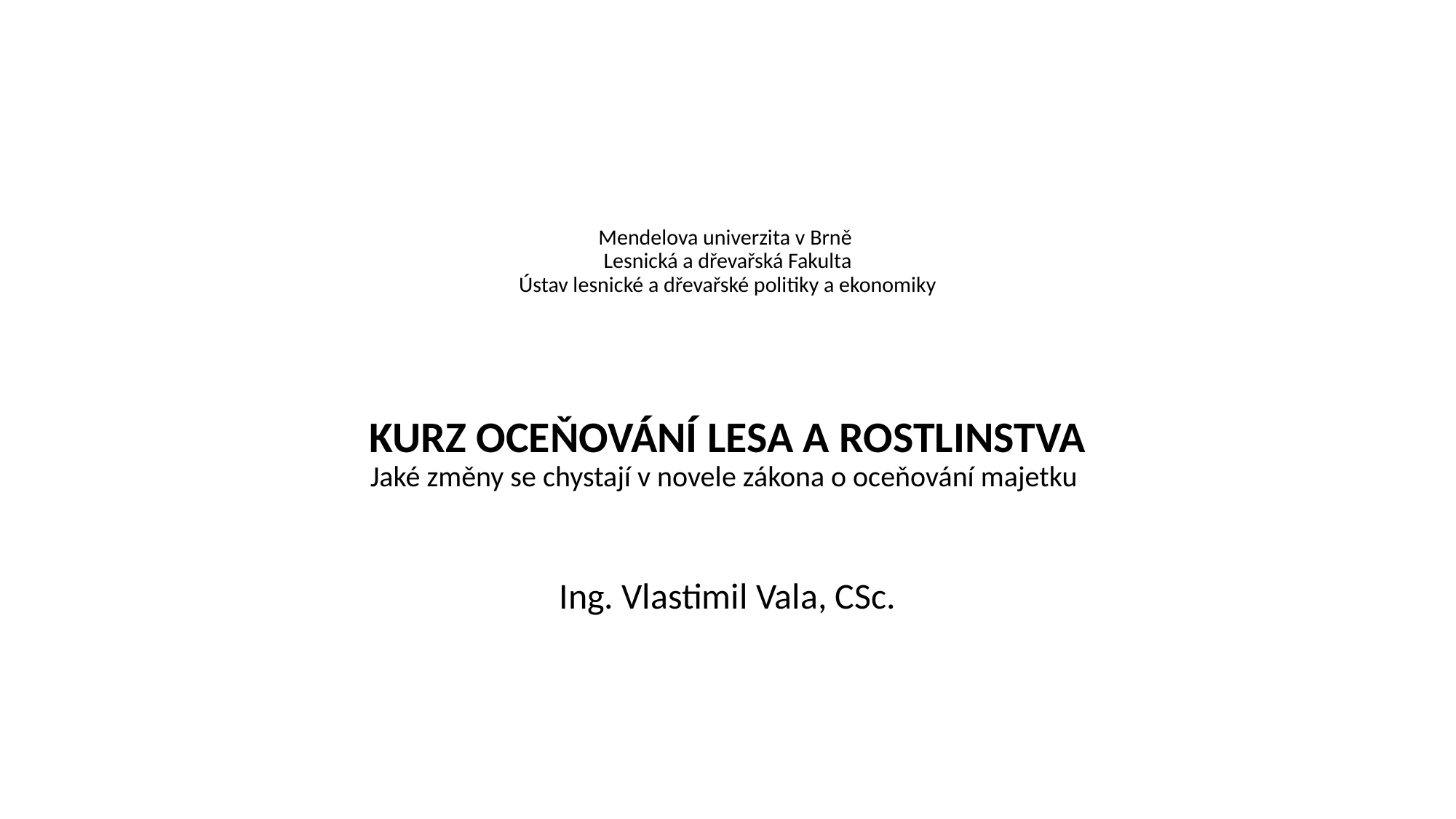

# Mendelova univerzita v Brně Lesnická a dřevařská Fakulta Ústav lesnické a dřevařské politiky a ekonomiky KURZ OCEŇOVÁNÍ LESA A ROSTLINSTVA Jaké změny se chystají v novele zákona o oceňování majetku
Ing. Vlastimil Vala, CSc.